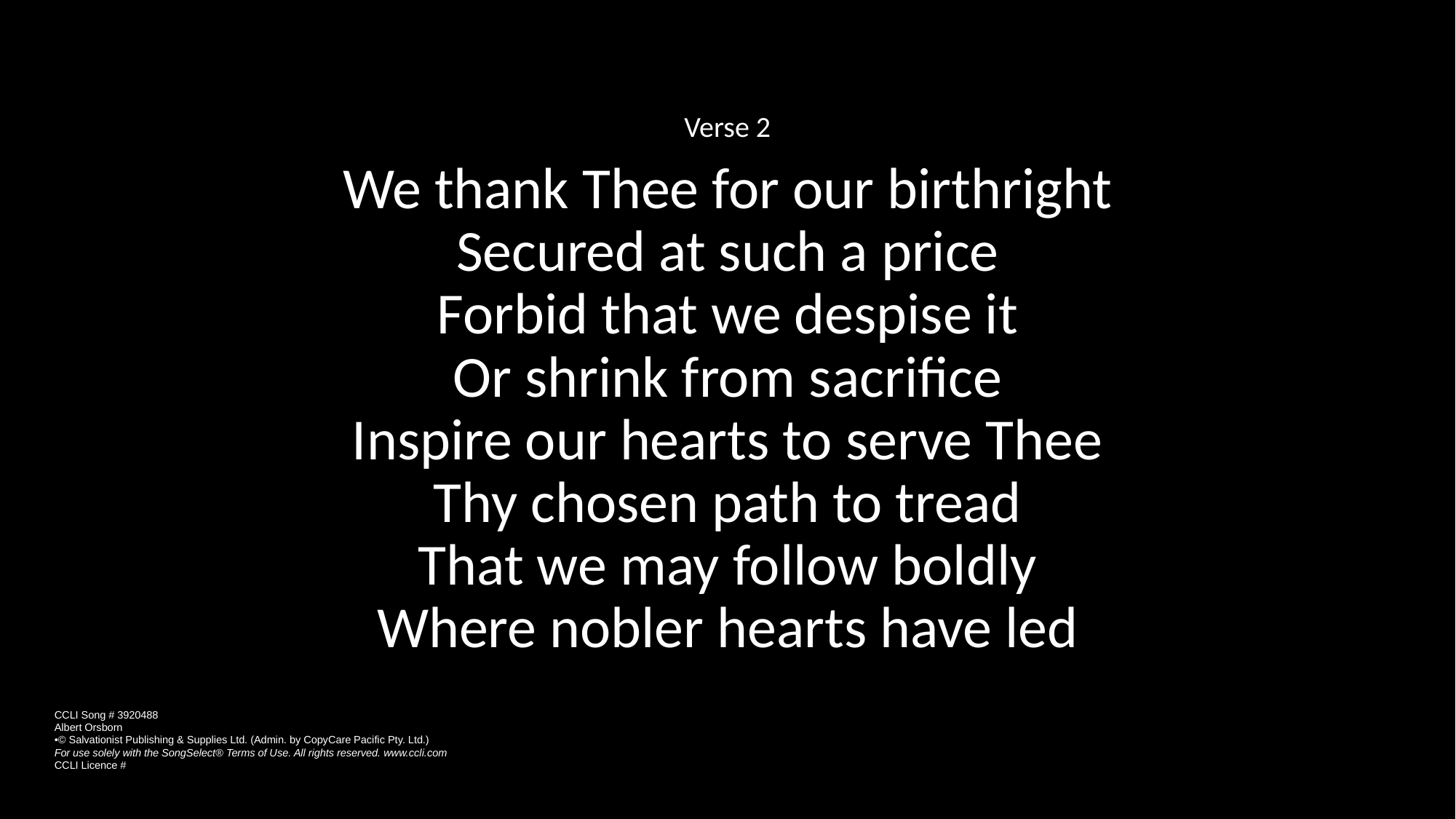

Verse 2
We thank Thee for our birthright
Secured at such a price
Forbid that we despise it
Or shrink from sacrifice
Inspire our hearts to serve Thee
Thy chosen path to tread
That we may follow boldly
Where nobler hearts have led

CCLI Song # 3920488
Albert Orsborn
© Salvationist Publishing & Supplies Ltd. (Admin. by CopyCare Pacific Pty. Ltd.)
For use solely with the SongSelect® Terms of Use. All rights reserved. www.ccli.com
CCLI Licence #